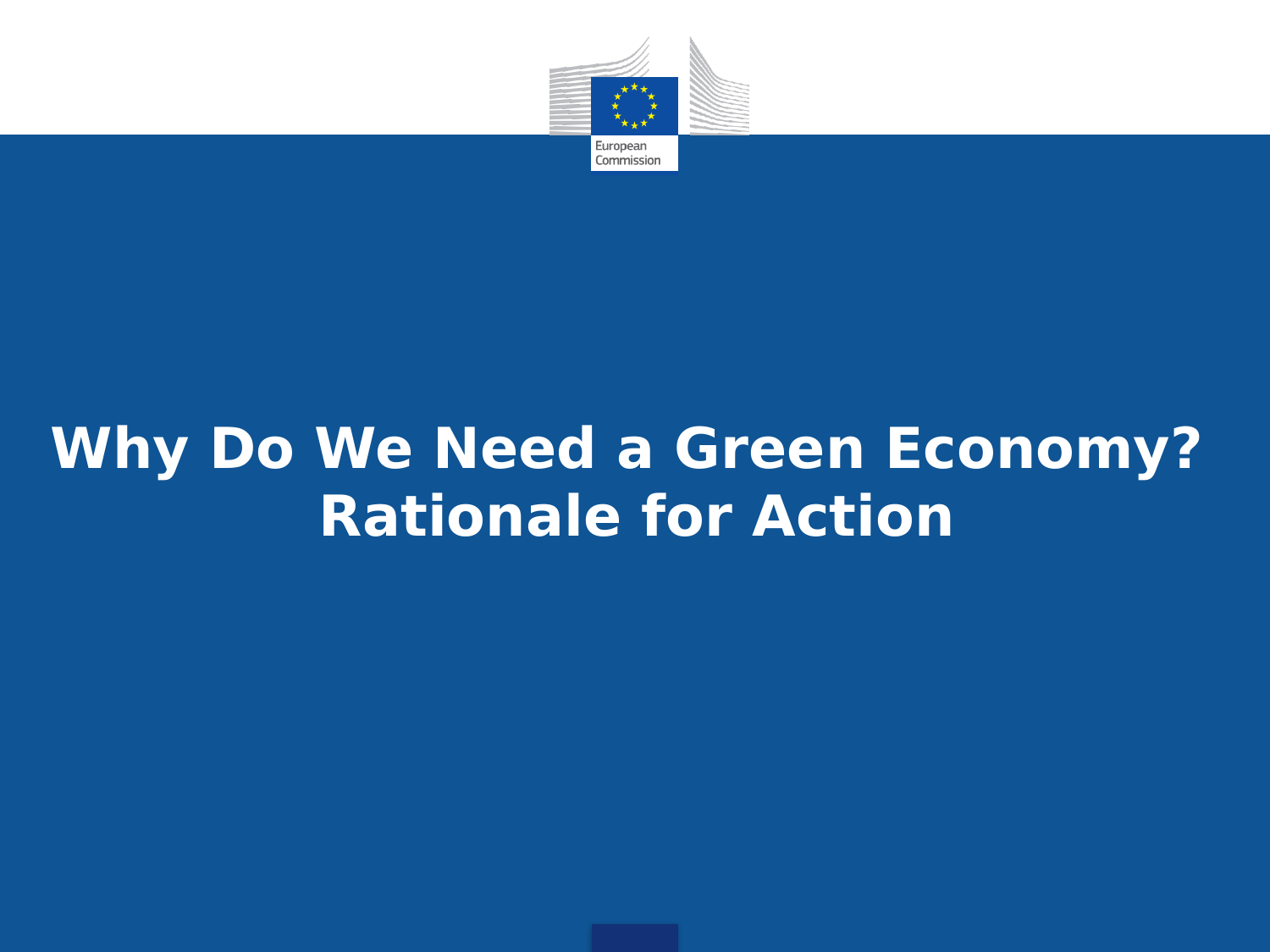

Why Do We Need a Green Economy?  Rationale for Action